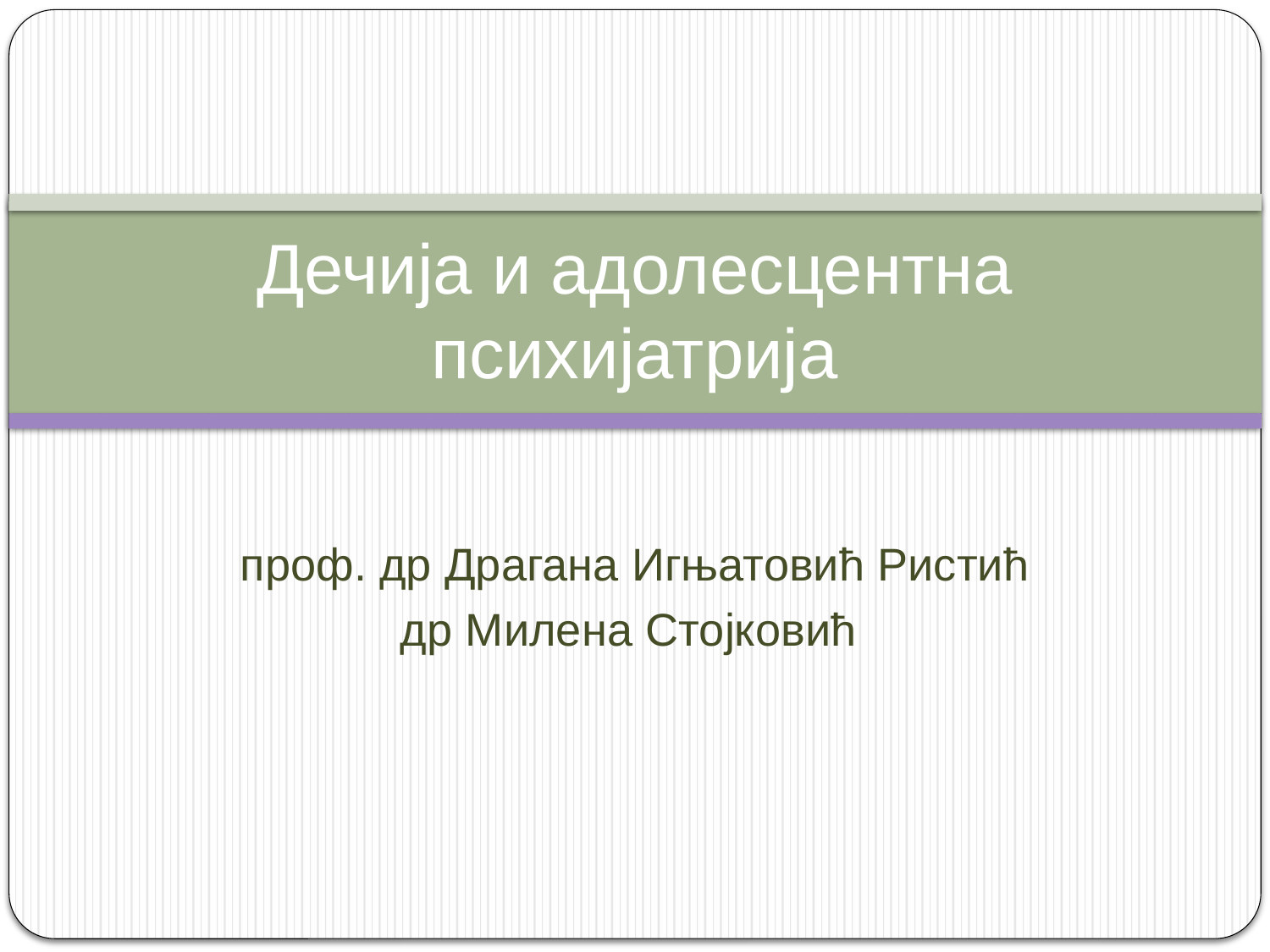

# Дечија и адолесцентна психијатрија
проф. др Драгана Игњатовић Ристић
др Милена Стојковић